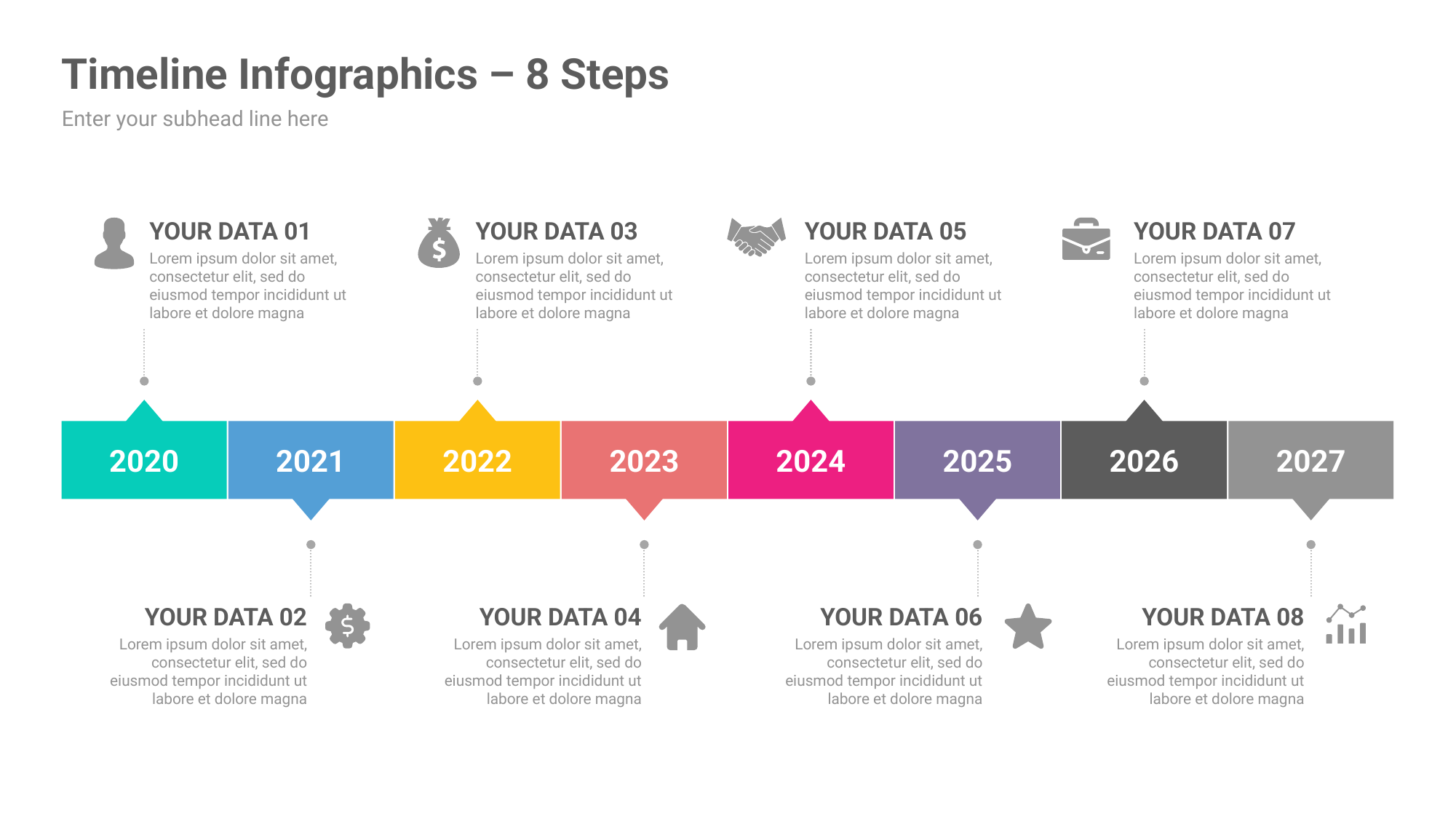

# Timeline Infographics – 8 Steps
Enter your subhead line here
YOUR DATA 01
Lorem ipsum dolor sit amet, consectetur elit, sed do eiusmod tempor incididunt ut labore et dolore magna
YOUR DATA 03
Lorem ipsum dolor sit amet, consectetur elit, sed do eiusmod tempor incididunt ut labore et dolore magna
YOUR DATA 05
Lorem ipsum dolor sit amet, consectetur elit, sed do eiusmod tempor incididunt ut labore et dolore magna
YOUR DATA 07
Lorem ipsum dolor sit amet, consectetur elit, sed do eiusmod tempor incididunt ut labore et dolore magna

2020

2022

2024

2026
2021

2023

2025

2027

YOUR DATA 02
Lorem ipsum dolor sit amet, consectetur elit, sed do eiusmod tempor incididunt ut labore et dolore magna
YOUR DATA 04
Lorem ipsum dolor sit amet, consectetur elit, sed do eiusmod tempor incididunt ut labore et dolore magna
YOUR DATA 06
Lorem ipsum dolor sit amet, consectetur elit, sed do eiusmod tempor incididunt ut labore et dolore magna
YOUR DATA 08
Lorem ipsum dolor sit amet, consectetur elit, sed do eiusmod tempor incididunt ut labore et dolore magna